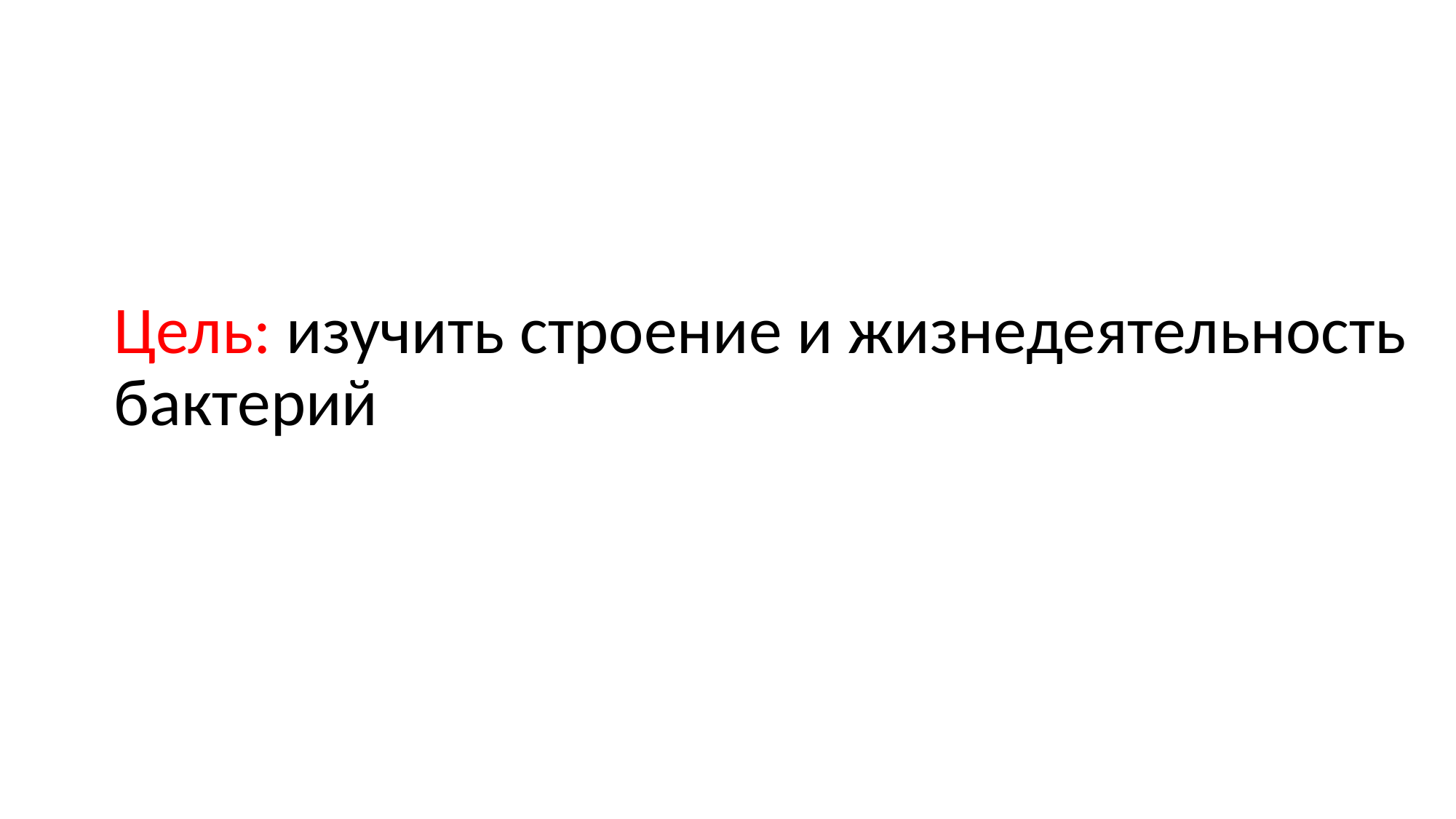

# Цель: изучить строение и жизнедеятельность бактерий